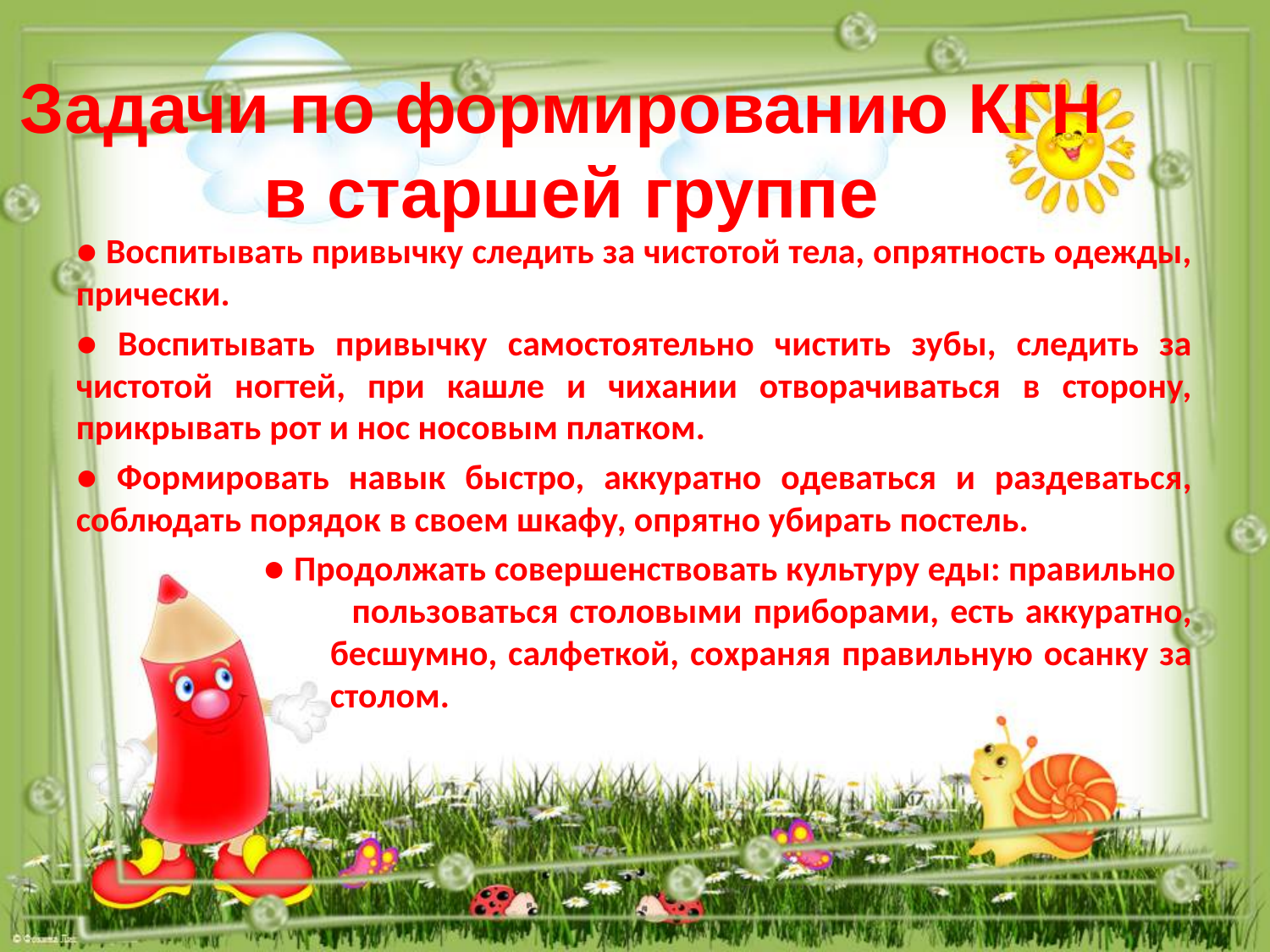

# Задачи по формированию КГН в старшей группе
● Воспитывать привычку следить за чистотой тела, опрятность одежды, прически.
● Воспитывать привычку самостоятельно чистить зубы, следить за чистотой ногтей, при кашле и чихании отворачиваться в сторону, прикрывать рот и нос носовым платком.
● Формировать навык быстро, аккуратно одеваться и раздеваться, соблюдать порядок в своем шкафу, опрятно убирать постель.
                       ● Продолжать совершенствовать культуру еды: правильно          		пользоваться столовыми приборами, есть аккуратно, 		бесшумно, салфеткой, сохраняя правильную осанку за 		столом.